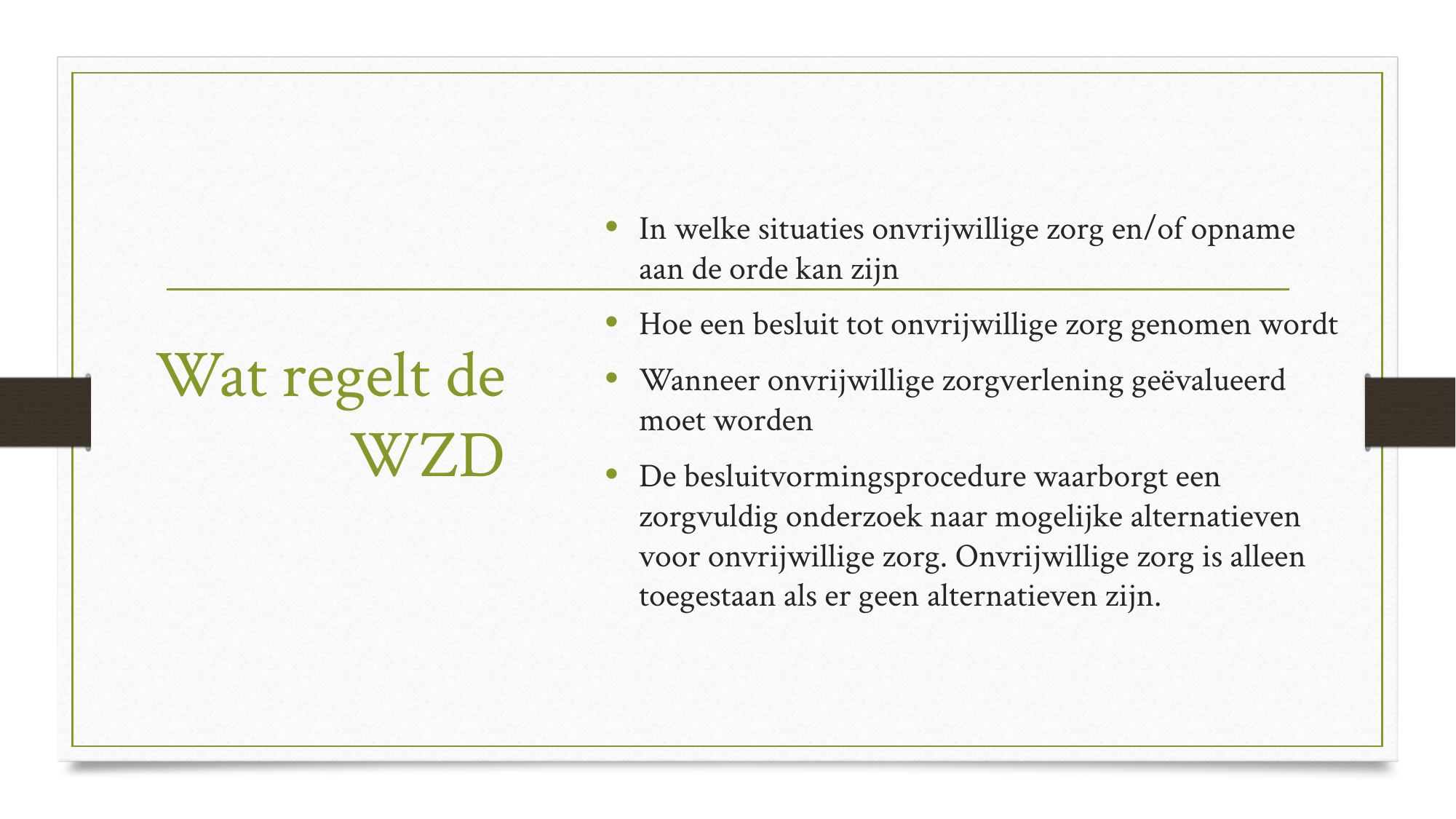

# Wat regelt de WZD

In welke situaties onvrijwillige zorg en/of opname aan de orde kan zijn
Hoe een besluit tot onvrijwillige zorg genomen wordt
Wanneer onvrijwillige zorgverlening geëvalueerd moet worden
De besluitvormingsprocedure waarborgt een zorgvuldig onderzoek naar mogelijke alternatieven voor onvrijwillige zorg. Onvrijwillige zorg is alleen toegestaan als er geen alternatieven zijn.